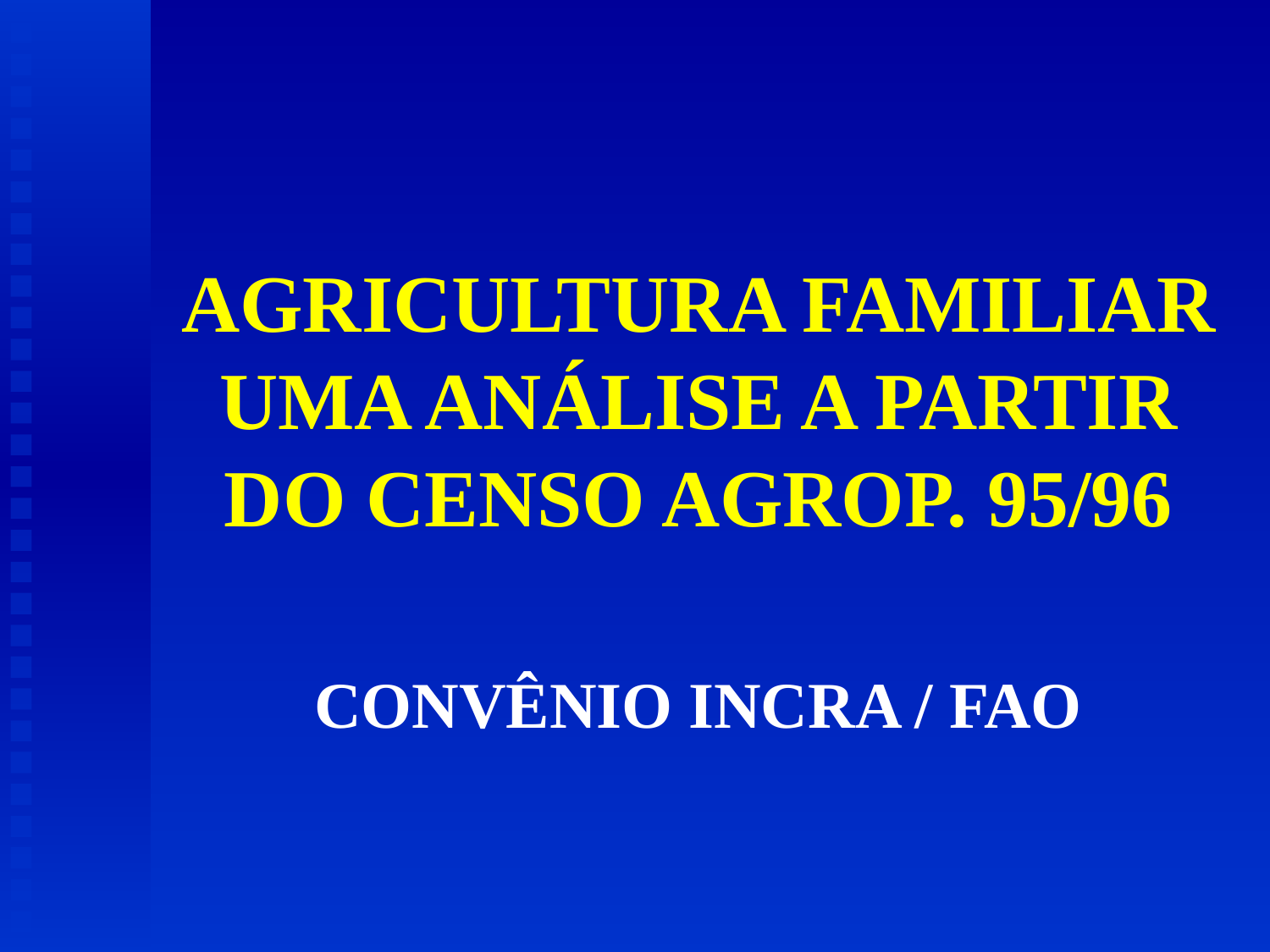

# AGRICULTURA FAMILIAR UMA ANÁLISE A PARTIR DO CENSO AGROP. 95/96
CONVÊNIO INCRA / FAO